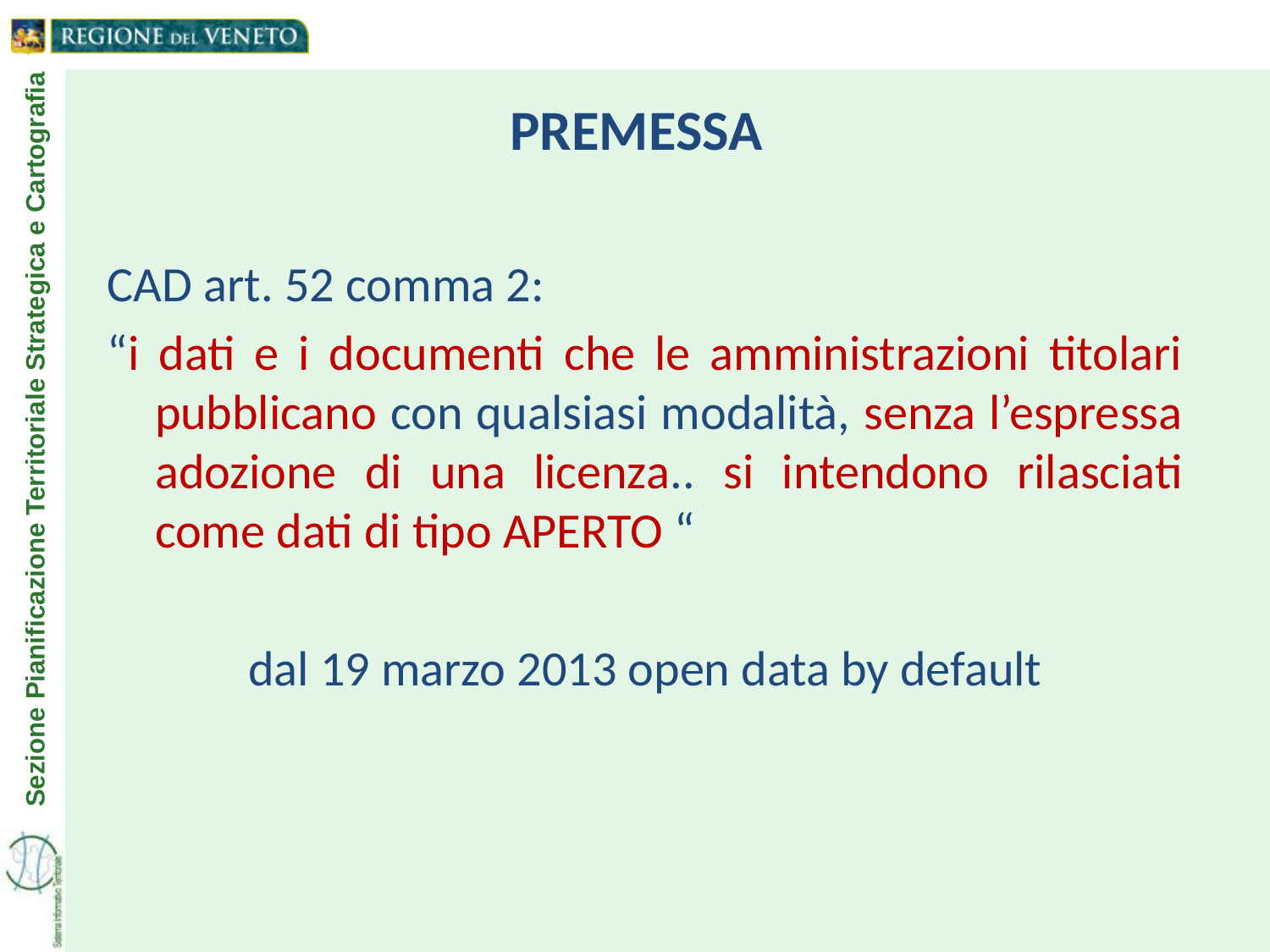

# PREMESSA
CAD art. 52 comma 2:
“i dati e i documenti che le amministrazioni titolari pubblicano con qualsiasi modalità, senza l’espressa adozione di una licenza.. si intendono rilasciati come dati di tipo APERTO “

dal 19 marzo 2013 open data by default